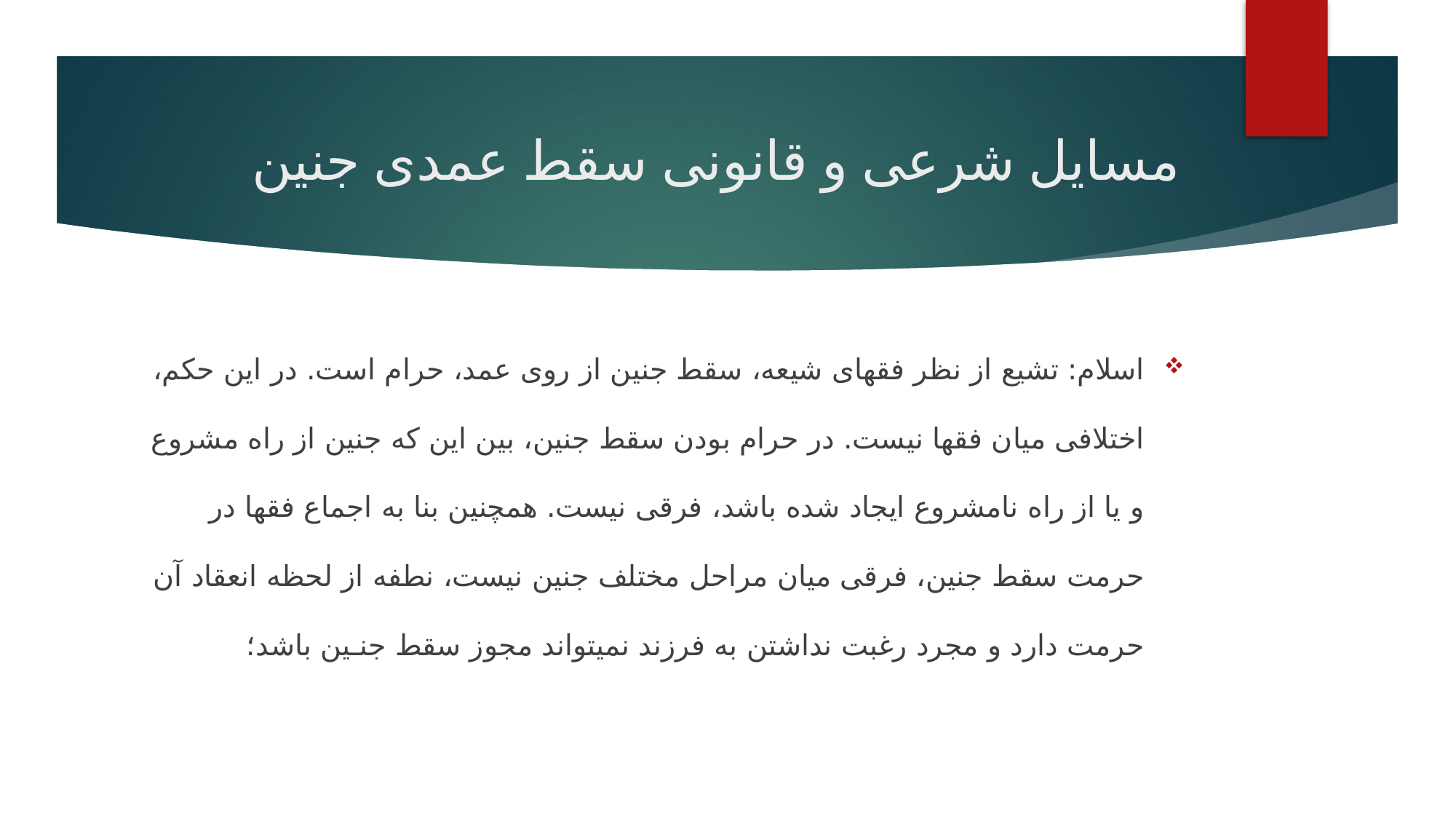

# مسایل شرعی و قانونی سقط عمدی جنین
اسلام: تشیع از نظر فقهای شیعه، سقط جنین از روی عمد، حرام است. در این حکم، اختلافی میان فقها نیست. در حرام بودن سقط جنین، بین این که جنین از راه مشروع و یا از راه نامشروع ایجاد شده باشد، فرقی نیست. همچنین بنا به اجماع فقها در حرمت سقط جنین، فرقی میان مراحل مختلف جنین نیست، نطفه از لحظه انعقاد آن حرمت دارد و مجرد رغبت نداشتن به فرزند نميتواند مجوز سقط جنـين باشد؛